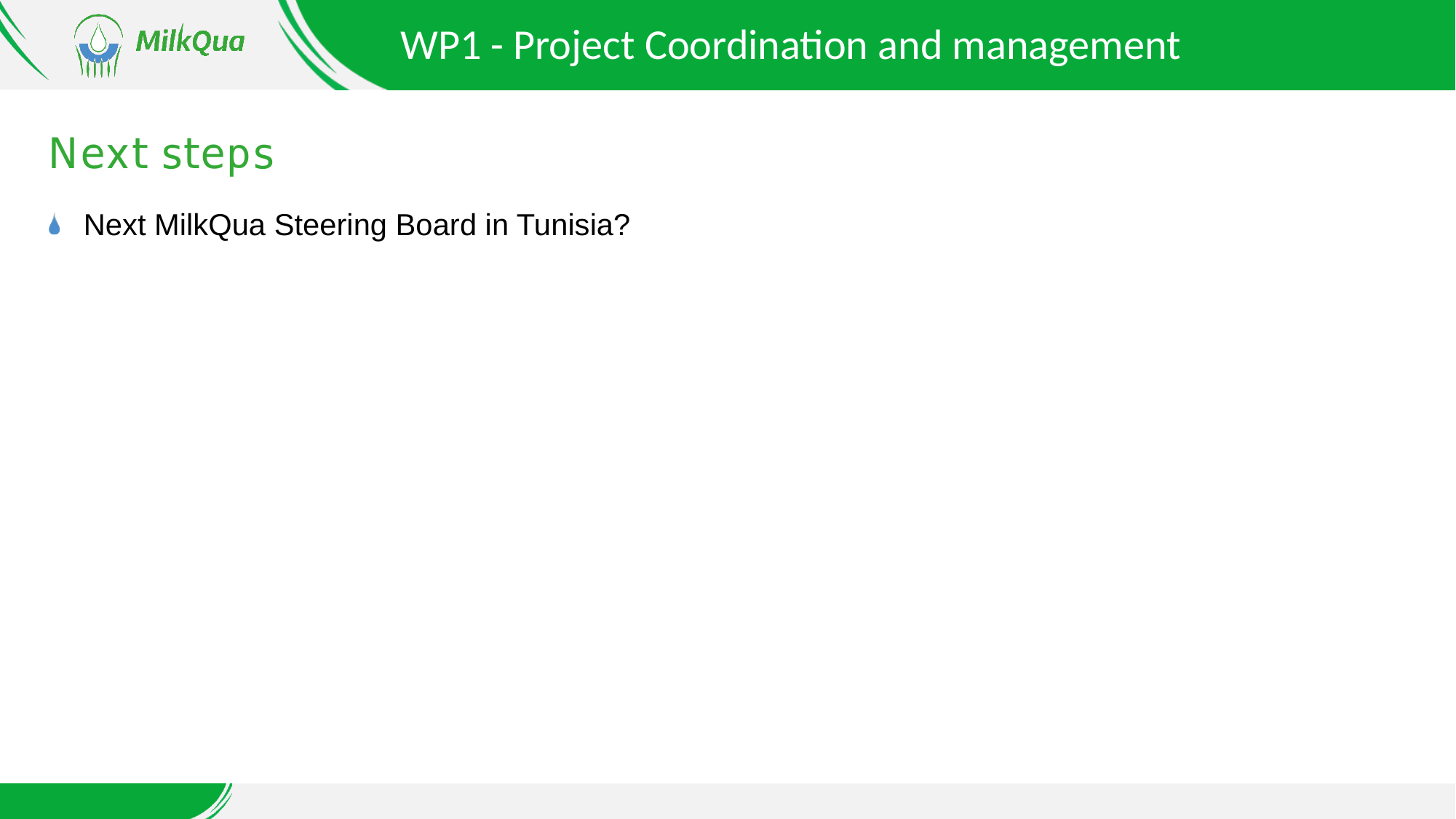

WP1 - Project Coordination and management
# Next steps
Next MilkQua Steering Board in Tunisia?